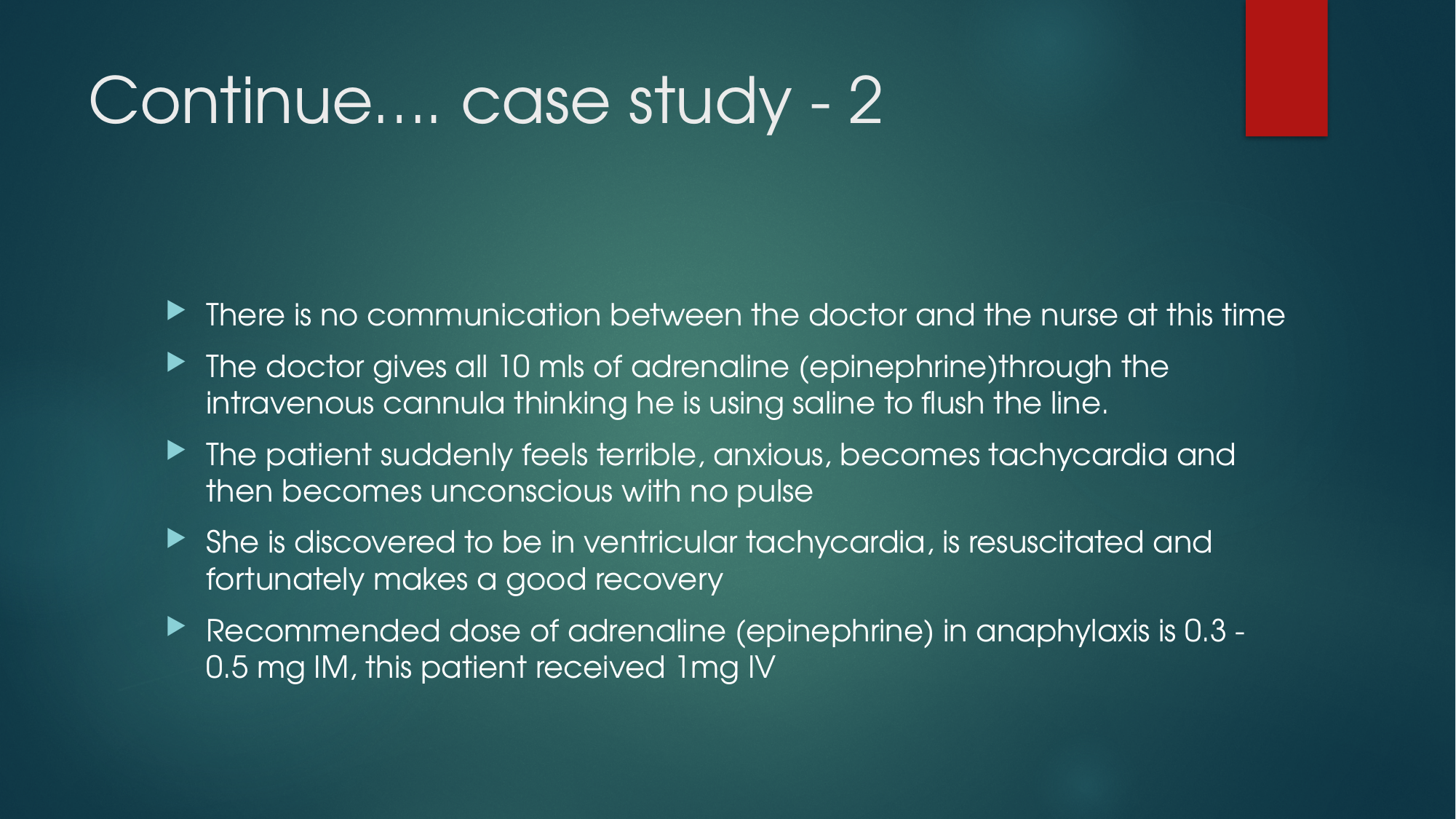

# Continue…. case study - 2
There is no communication between the doctor and the nurse at this time
The doctor gives all 10 mls of adrenaline (epinephrine)through the intravenous cannula thinking he is using saline to flush the line.
The patient suddenly feels terrible, anxious, becomes tachycardia and then becomes unconscious with no pulse
She is discovered to be in ventricular tachycardia, is resuscitated and fortunately makes a good recovery
Recommended dose of adrenaline (epinephrine) in anaphylaxis is 0.3 - 0.5 mg IM, this patient received 1mg IV